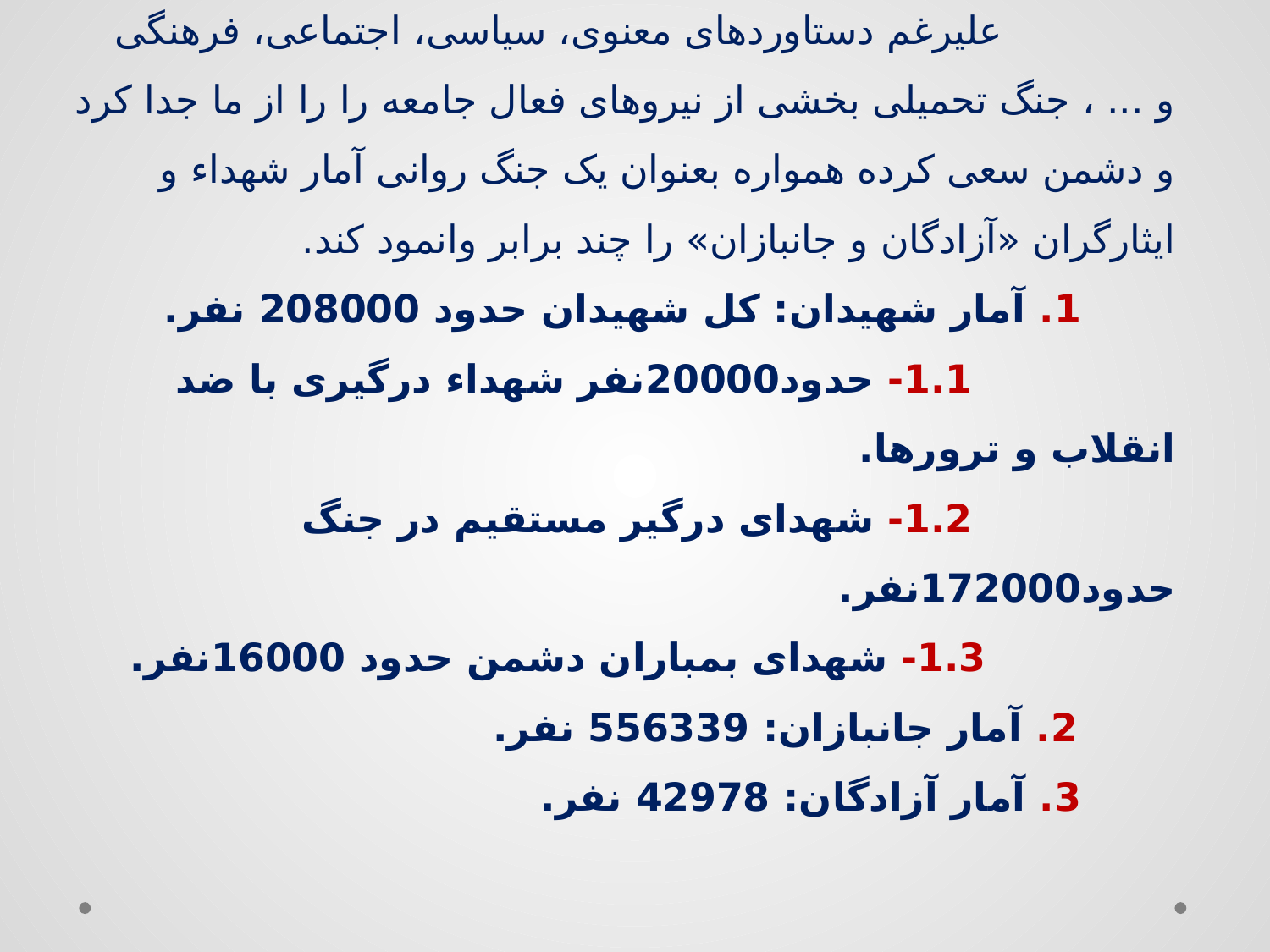

# آمار شهداء و ایثارگران علیرغم دستاوردهای معنوی، سیاسی، اجتماعی، فرهنگی و ... ، جنگ تحمیلی بخشی از نیروهای فعال جامعه را را از ما جدا کرد و دشمن سعی کرده همواره بعنوان یک جنگ روانی آمار شهداء و ایثارگران «آزادگان و جانبازان» را چند برابر وانمود کند. 1. آمار شهیدان: کل شهیدان حدود 208000 نفر. 1.1- حدود20000نفر شهداء درگیری با ضد انقلاب و ترورها. 1.2- شهدای درگیر مستقیم در جنگ حدود172000نفر. 1.3- شهدای بمباران دشمن حدود 16000نفر. 2. آمار جانبازان: 556339 نفر. 3. آمار آزادگان: 42978 نفر.